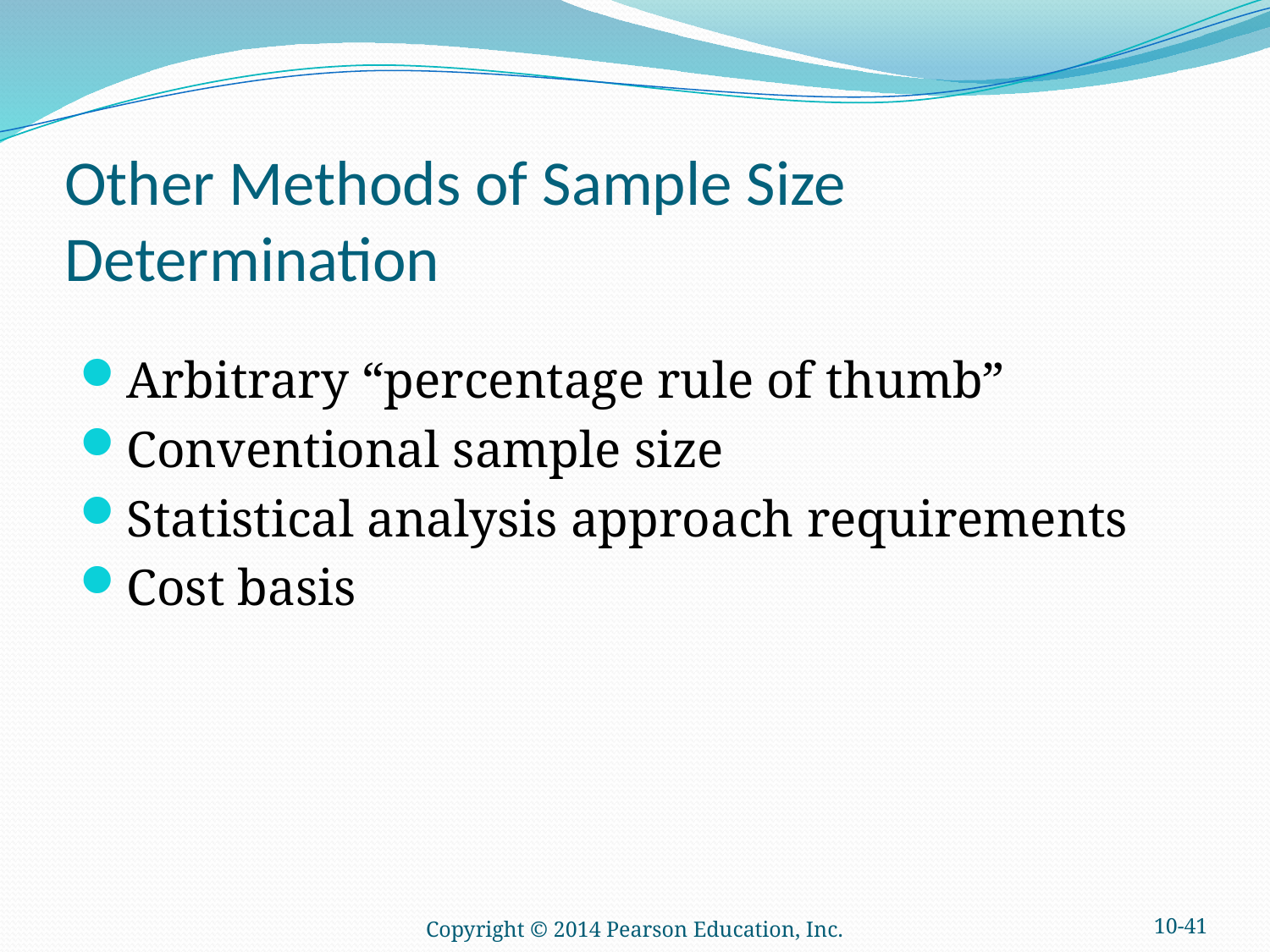

# Other Methods of Sample Size Determination
Arbitrary “percentage rule of thumb”
Conventional sample size
Statistical analysis approach requirements
Cost basis